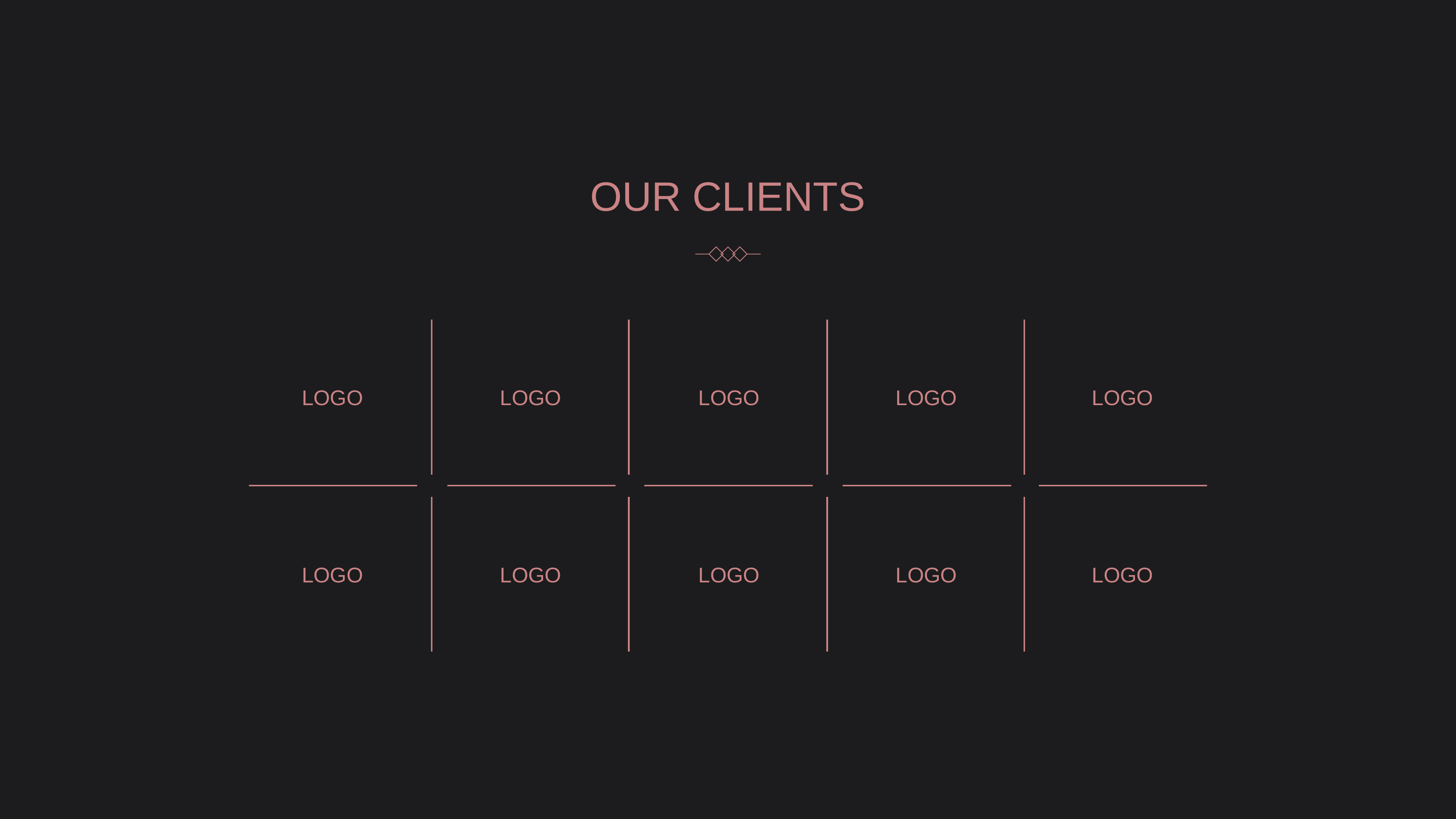

OUR CLIENTS

LOGO
LOGO
LOGO
LOGO
LOGO
LOGO
LOGO
LOGO
LOGO
LOGO